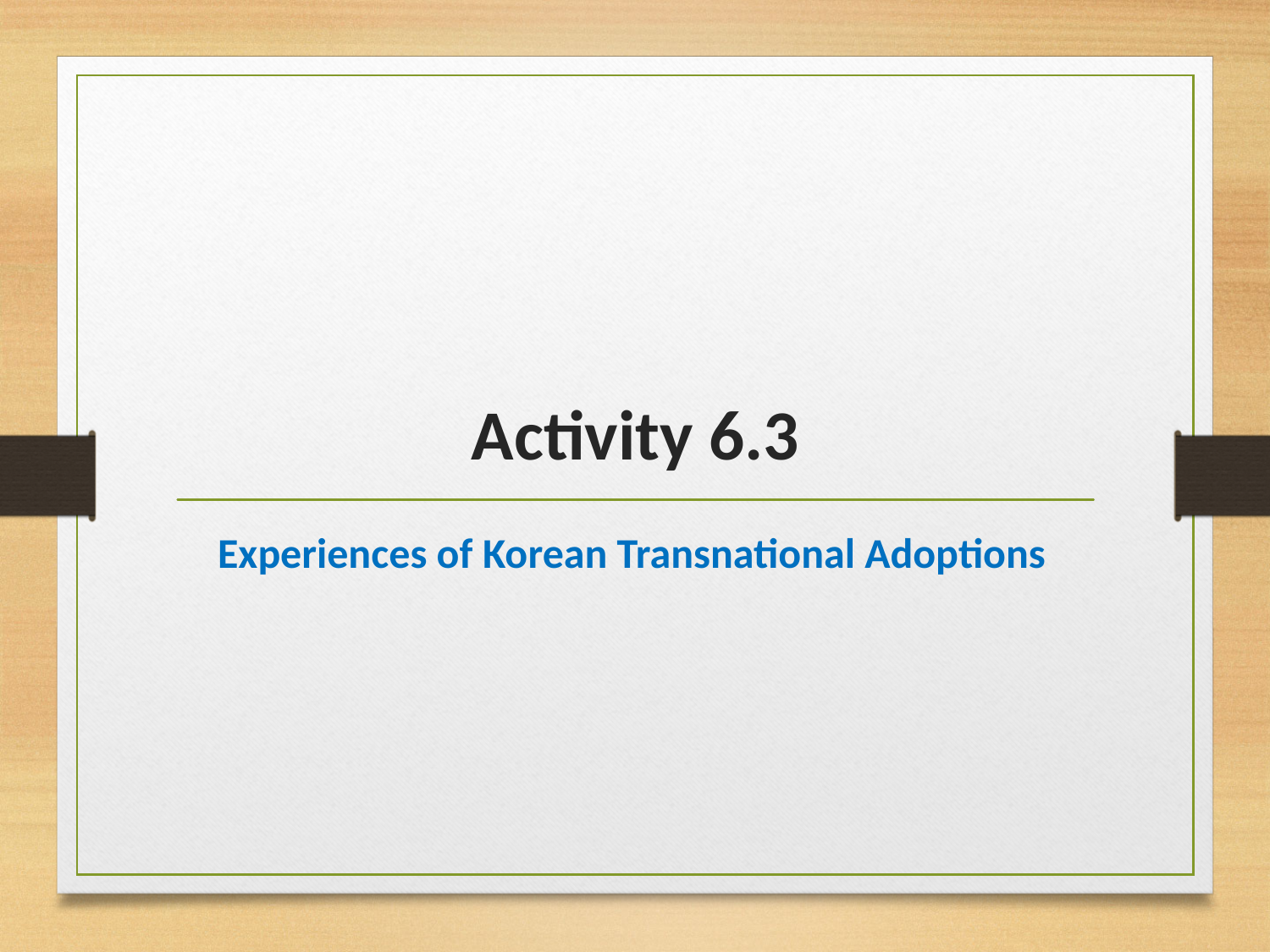

# Activity 6.3
​Experiences of Korean Transnational Adoptions